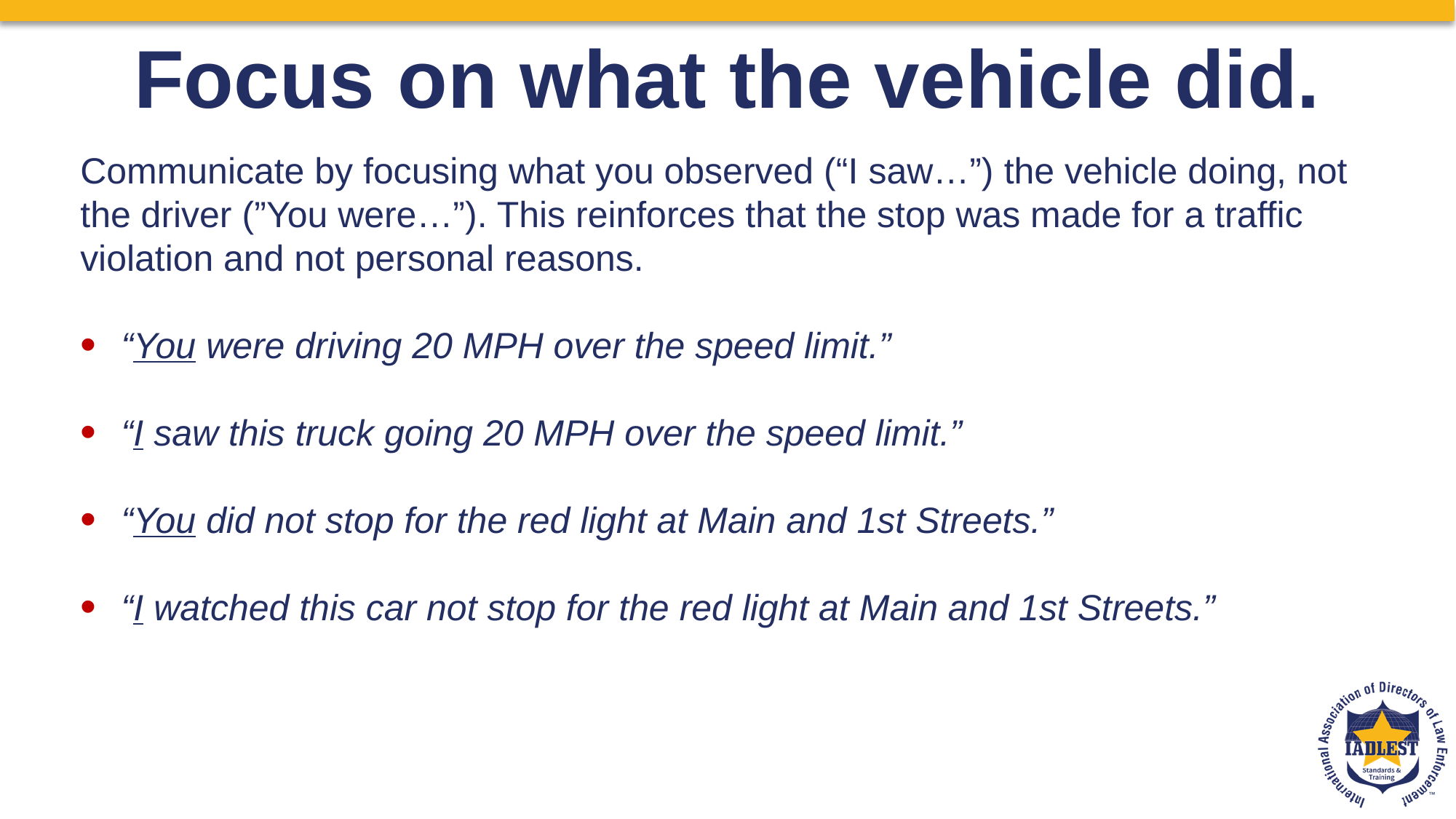

Focus on what the vehicle did.
Communicate by focusing what you observed (“I saw…”) the vehicle doing, not the driver (”You were…”). This reinforces that the stop was made for a traffic violation and not personal reasons.

“You were driving 20 MPH over the speed limit.”

“I saw this truck going 20 MPH over the speed limit.”

“You did not stop for the red light at Main and 1st Streets.”

“I watched this car not stop for the red light at Main and 1st Streets.”